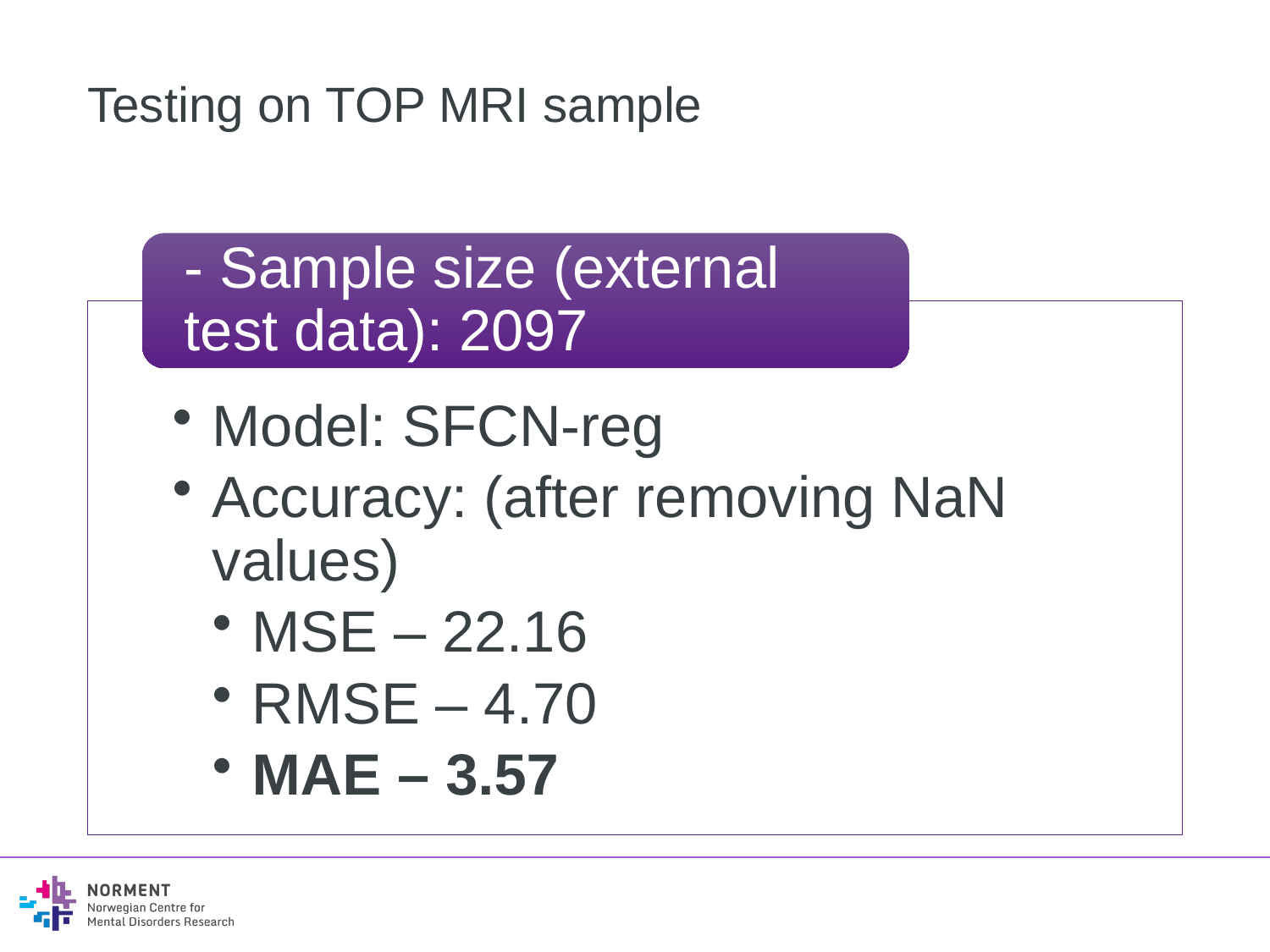

# Testing on TOP MRI sample
Model: SFCN-reg
Accuracy: (after removing NaN values)
MSE – 22.16
RMSE – 4.70
MAE – 3.57
- Sample size (external test data): 2097